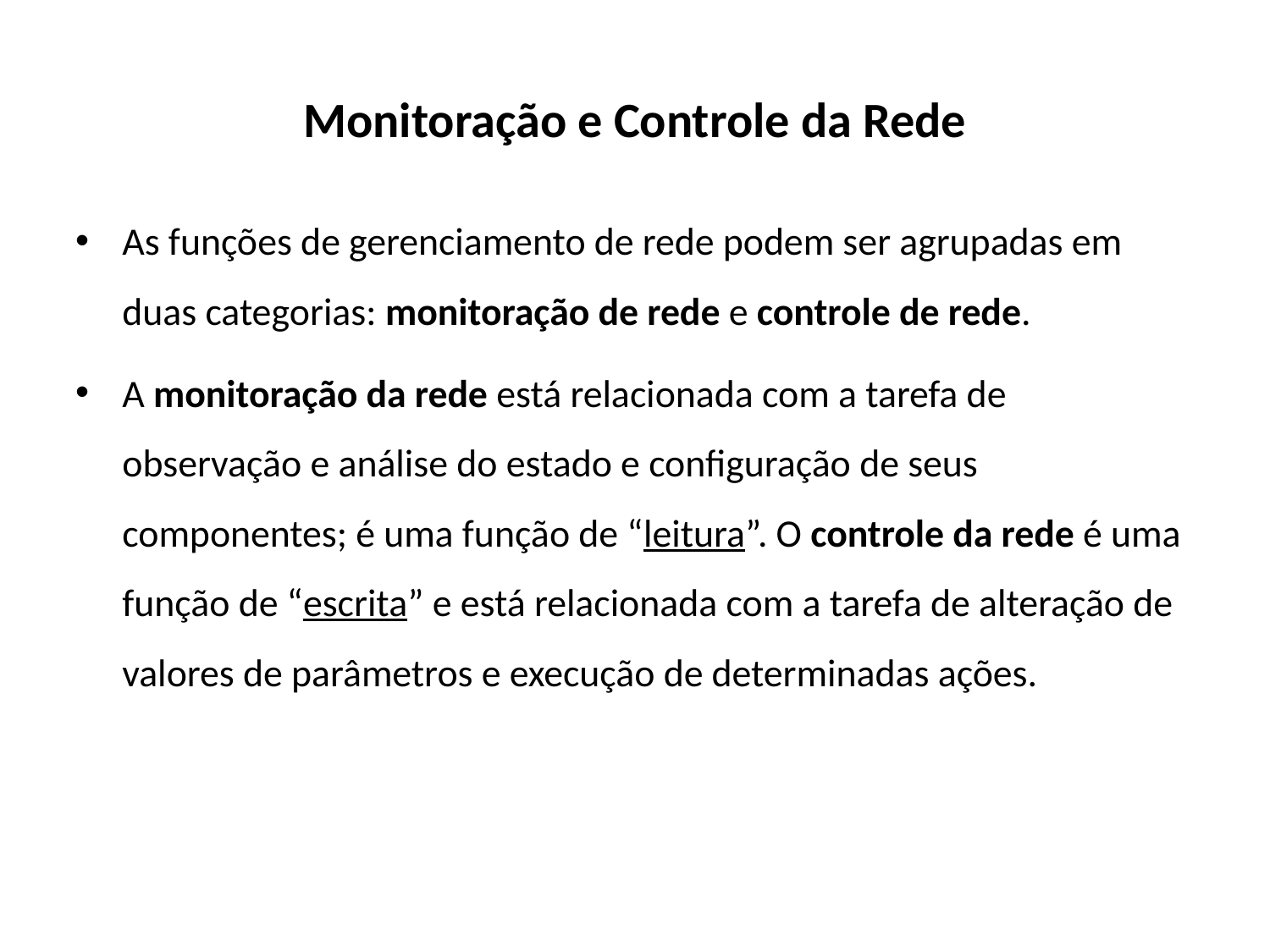

Monitoração e Controle da Rede
As funções de gerenciamento de rede podem ser agrupadas em duas categorias: monitoração de rede e controle de rede.
A monitoração da rede está relacionada com a tarefa de observação e análise do estado e configuração de seus componentes; é uma função de “leitura”. O controle da rede é uma função de “escrita” e está relacionada com a tarefa de alteração de valores de parâmetros e execução de determinadas ações.